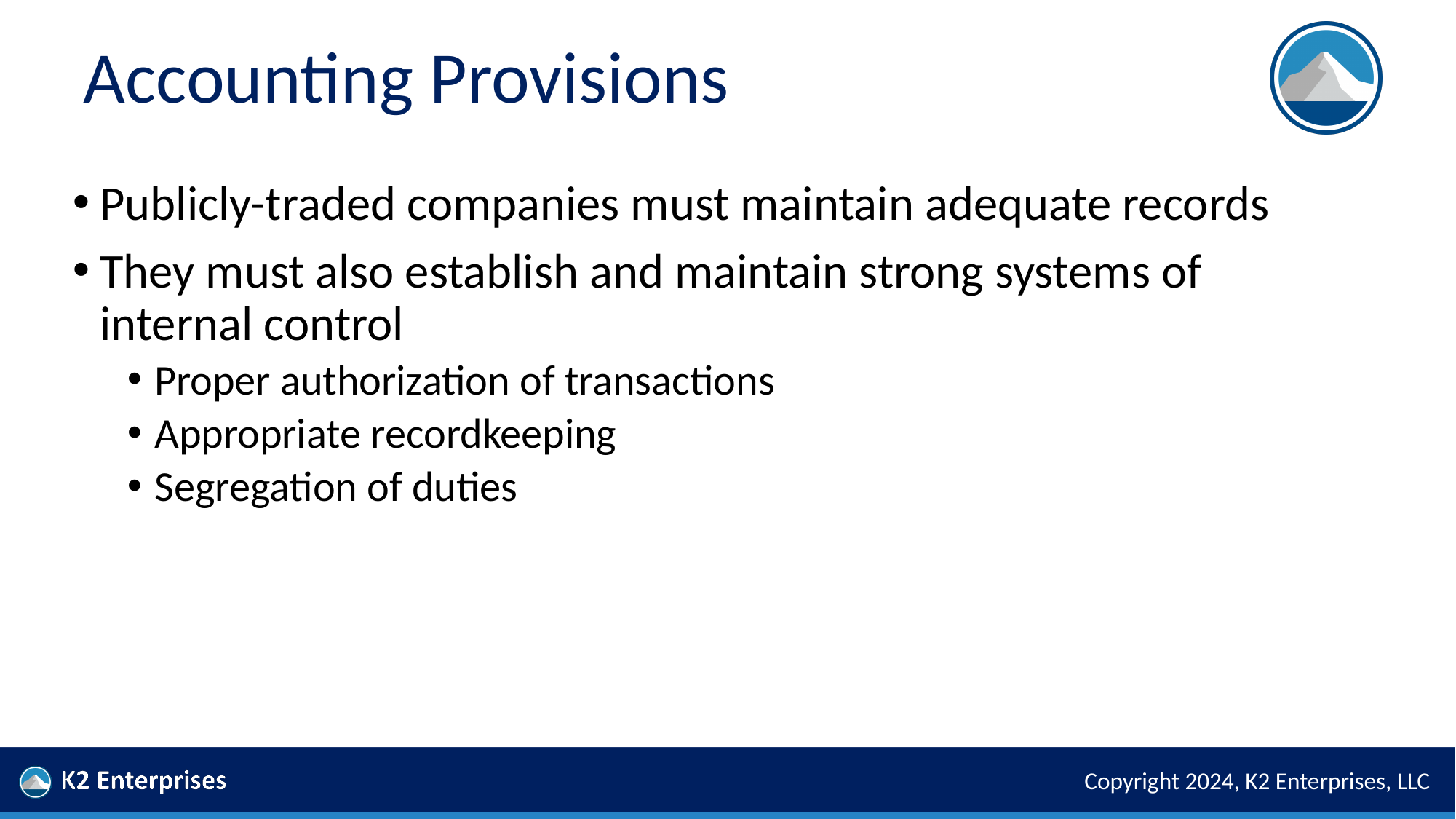

# Accounting Provisions
Publicly-traded companies must maintain adequate records
They must also establish and maintain strong systems of
internal control
Proper authorization of transactions
Appropriate recordkeeping
Segregation of duties